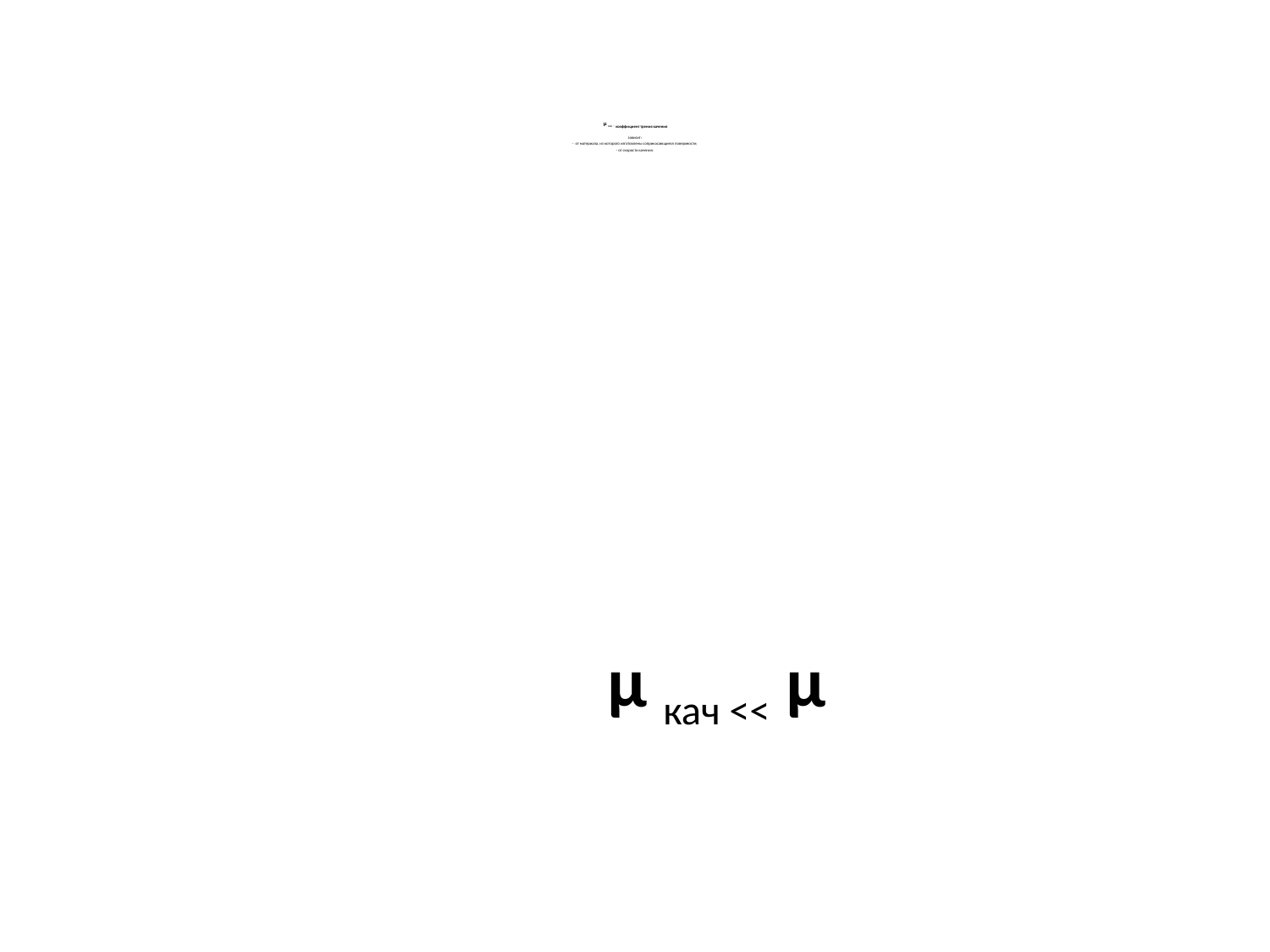

# µ кач –  коэффициент трения качения зависит: -  от материала, из которого изготовлены соприкасающиеся поверхности; - от скорости качения.

µ кач << µ